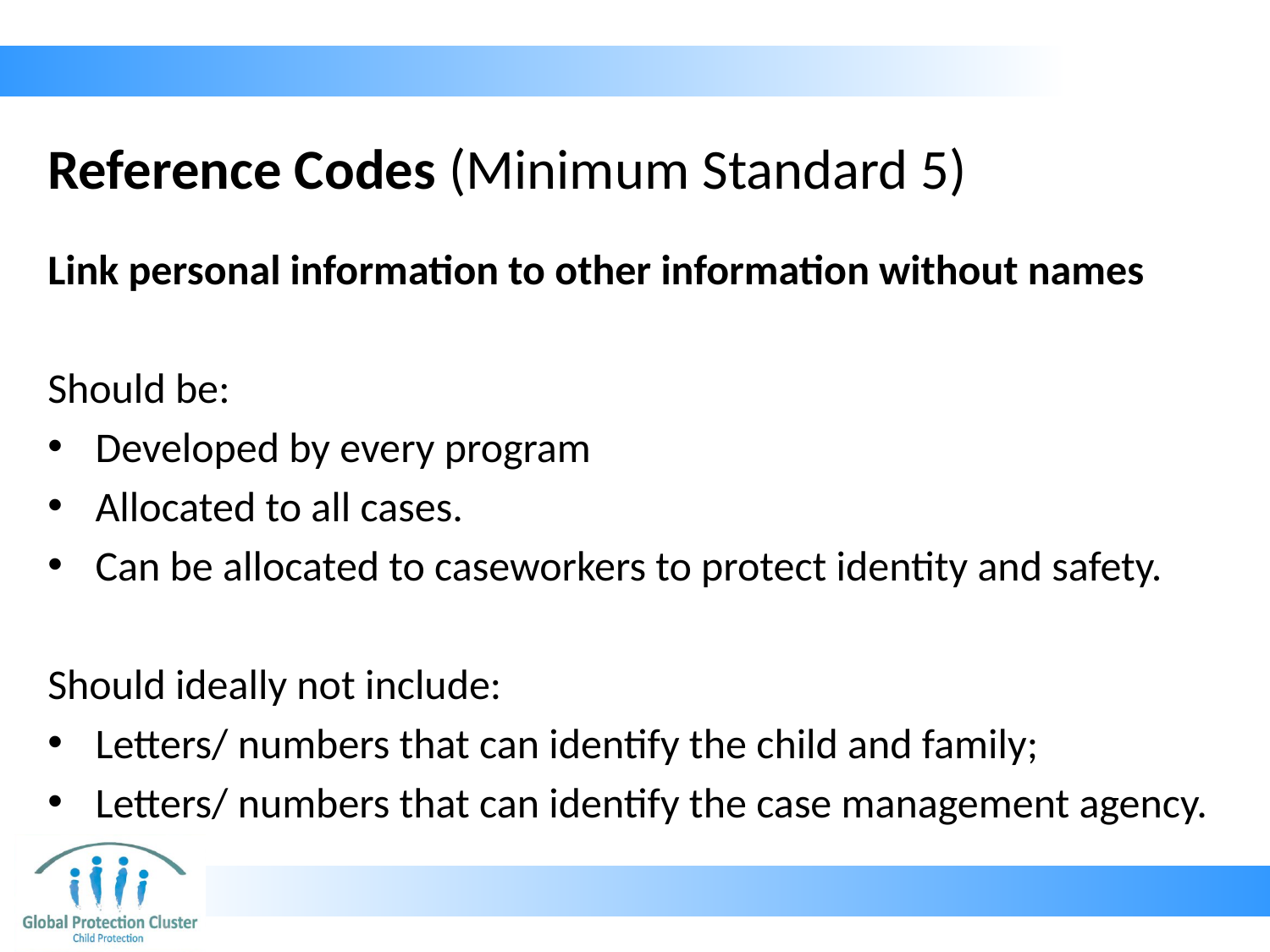

# Reference Codes (Minimum Standard 5)
Link personal information to other information without names

Should be:
Developed by every program
Allocated to all cases.
Can be allocated to caseworkers to protect identity and safety.

Should ideally not include:
Letters/ numbers that can identify the child and family;
Letters/ numbers that can identify the case management agency.